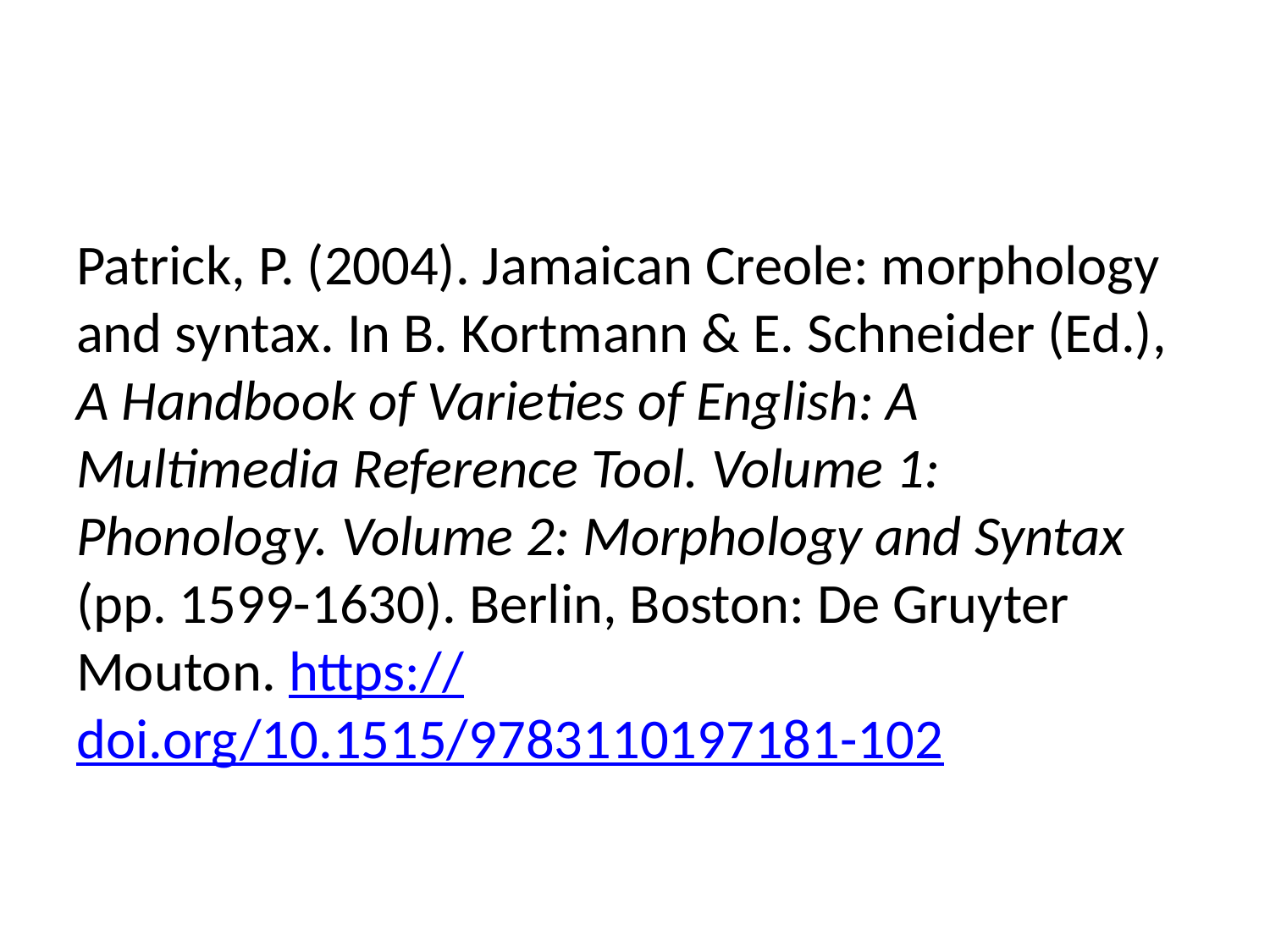

#
Patrick, P. (2004). Jamaican Creole: morphology and syntax. In B. Kortmann & E. Schneider (Ed.), A Handbook of Varieties of English: A Multimedia Reference Tool. Volume 1: Phonology. Volume 2: Morphology and Syntax (pp. 1599-1630). Berlin, Boston: De Gruyter Mouton. https://doi.org/10.1515/9783110197181-102